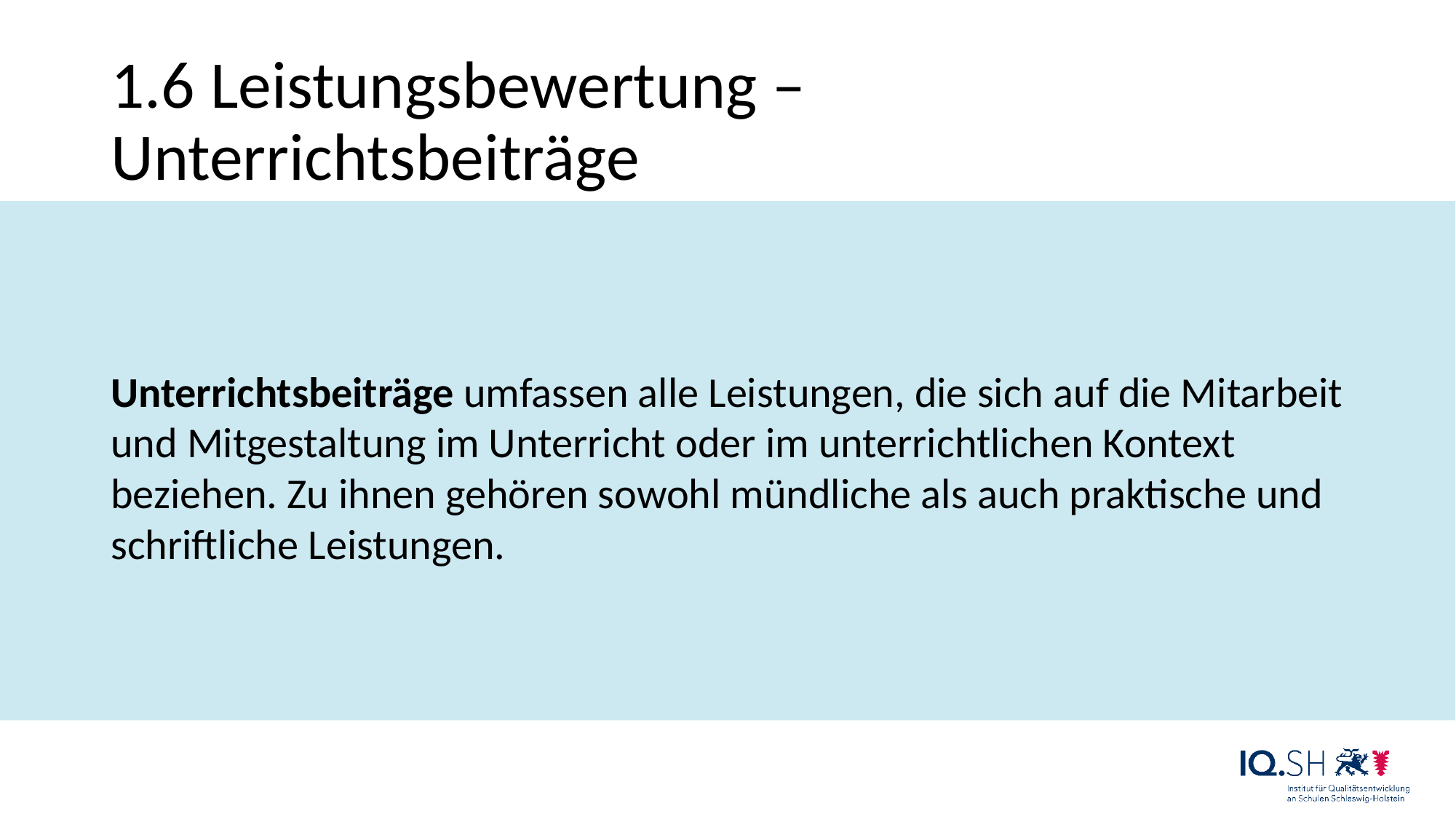

# 1.6 Leistungsbewertung – Unterrichtsbeiträge
Unterrichtsbeiträge umfassen alle Leistungen, die sich auf die Mitarbeit und Mitgestaltung im Unterricht oder im unterrichtlichen Kontext beziehen. Zu ihnen gehören sowohl mündliche als auch praktische und schriftliche Leistungen.